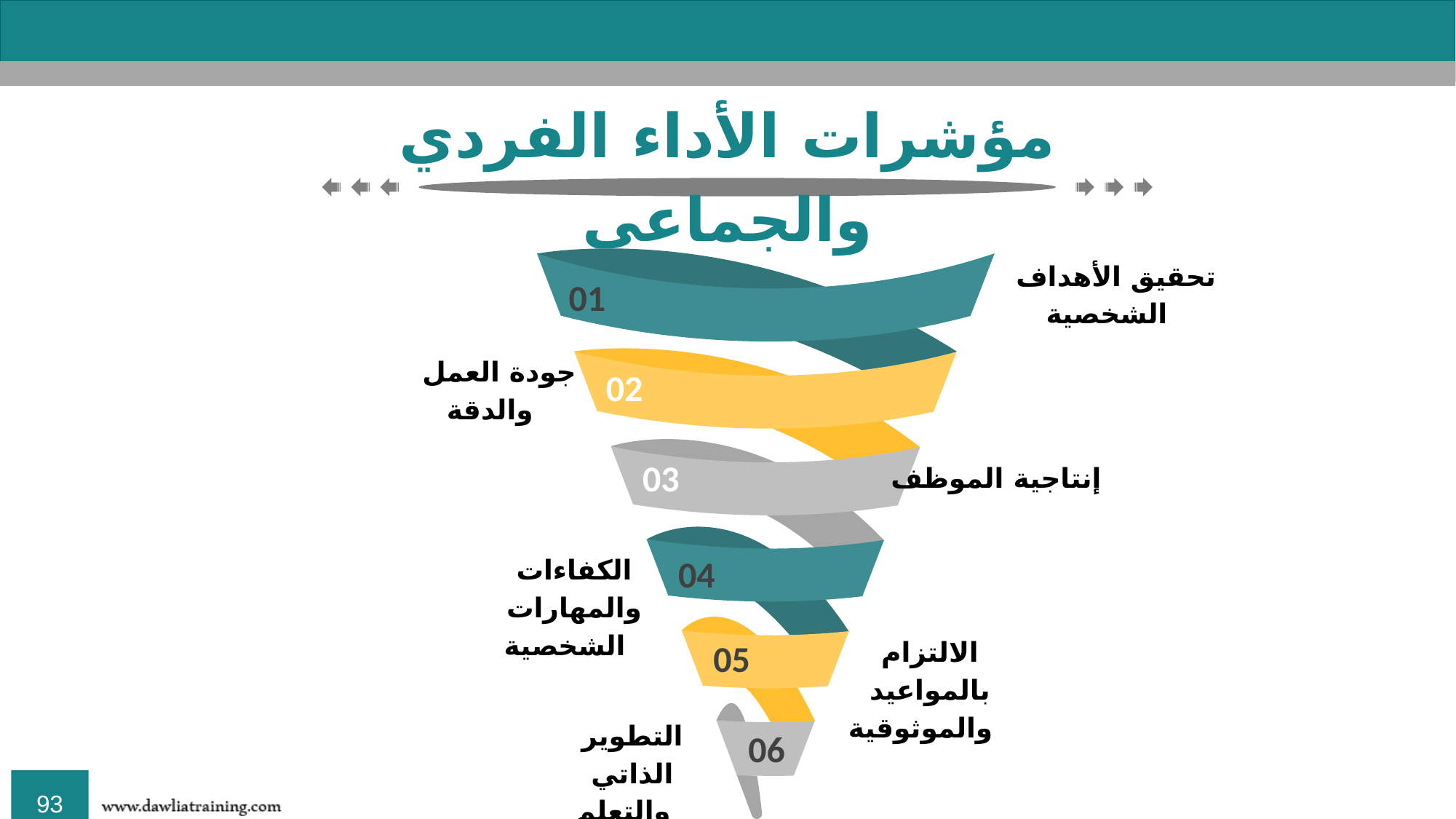

مؤشرات الأداء الفردي والجماعي

تحقيق الأهداف الشخصية

01
جودة العمل والدقة

02

03
إنتاجية الموظف

الكفاءات والمهارات الشخصية
04

الالتزام بالمواعيد والموثوقية
05

التطوير الذاتي والتعلم
06